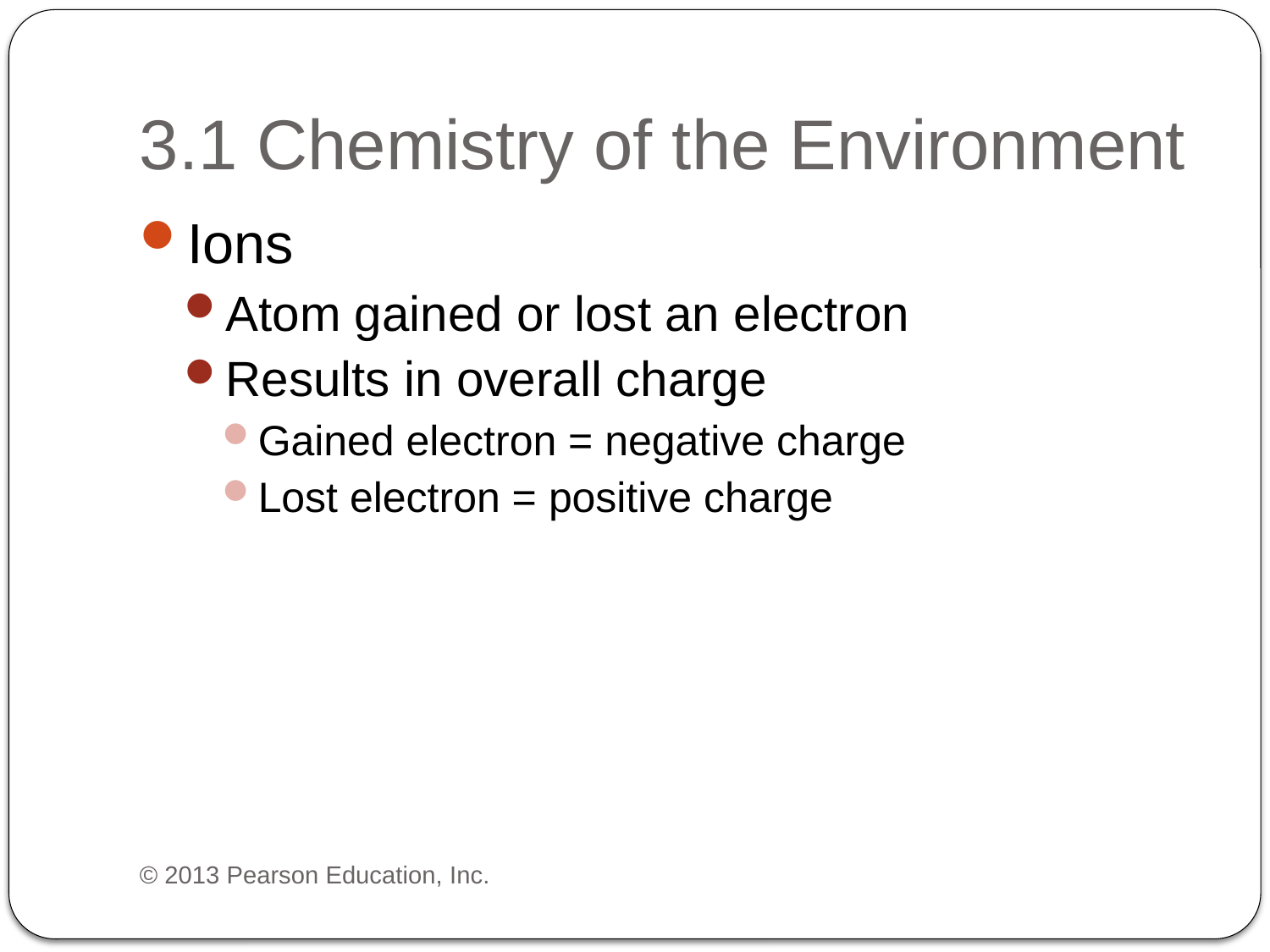

# 3.1 Chemistry of the Environment
Ions
Atom gained or lost an electron
Results in overall charge
Gained electron = negative charge
Lost electron = positive charge
© 2013 Pearson Education, Inc.